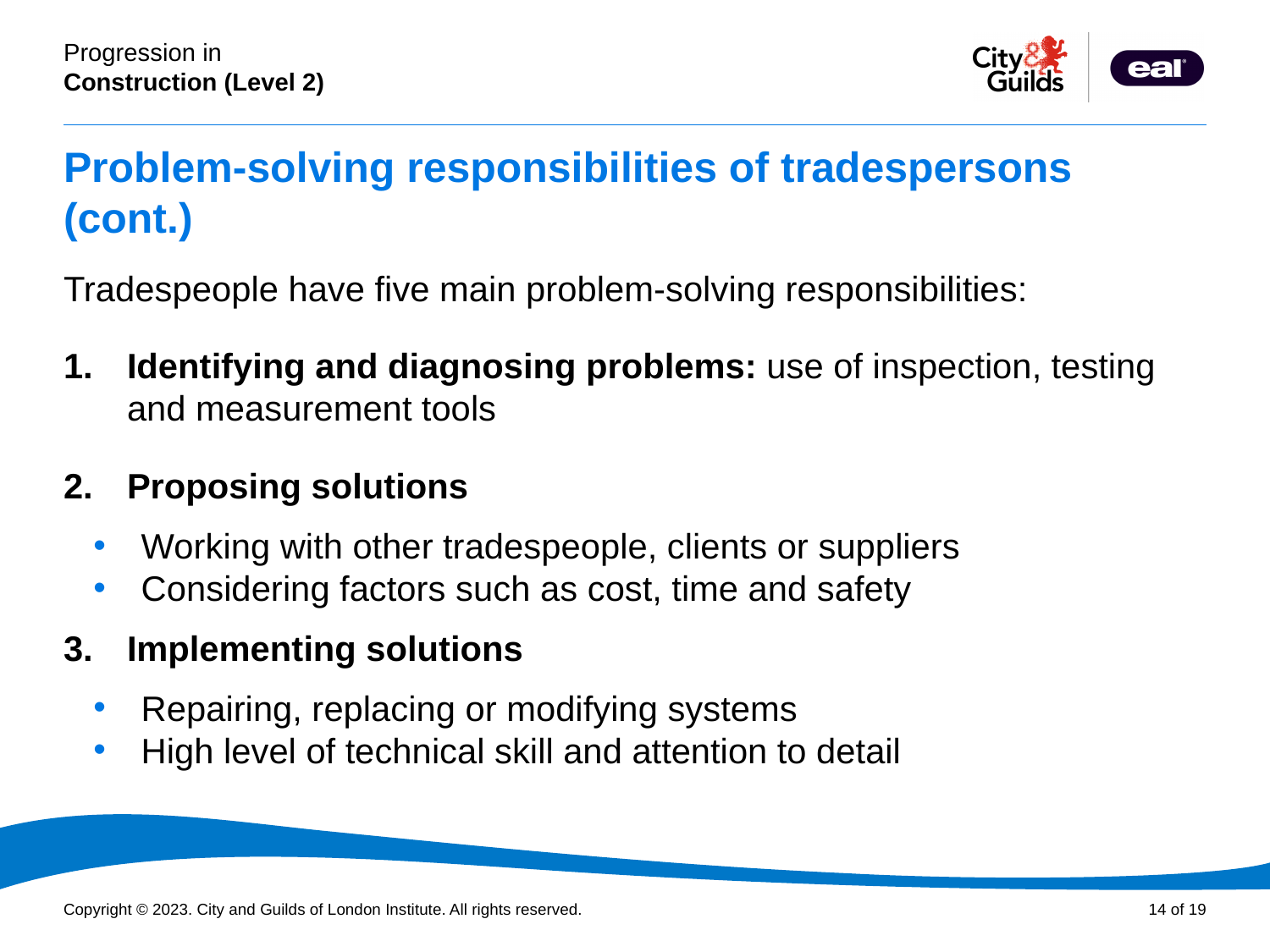

# Problem-solving responsibilities of tradespersons (cont.)
Tradespeople have five main problem-solving responsibilities:
Identifying and diagnosing problems: use of inspection, testing and measurement tools
Proposing solutions
Working with other tradespeople, clients or suppliers
Considering factors such as cost, time and safety
Implementing solutions
Repairing, replacing or modifying systems
High level of technical skill and attention to detail